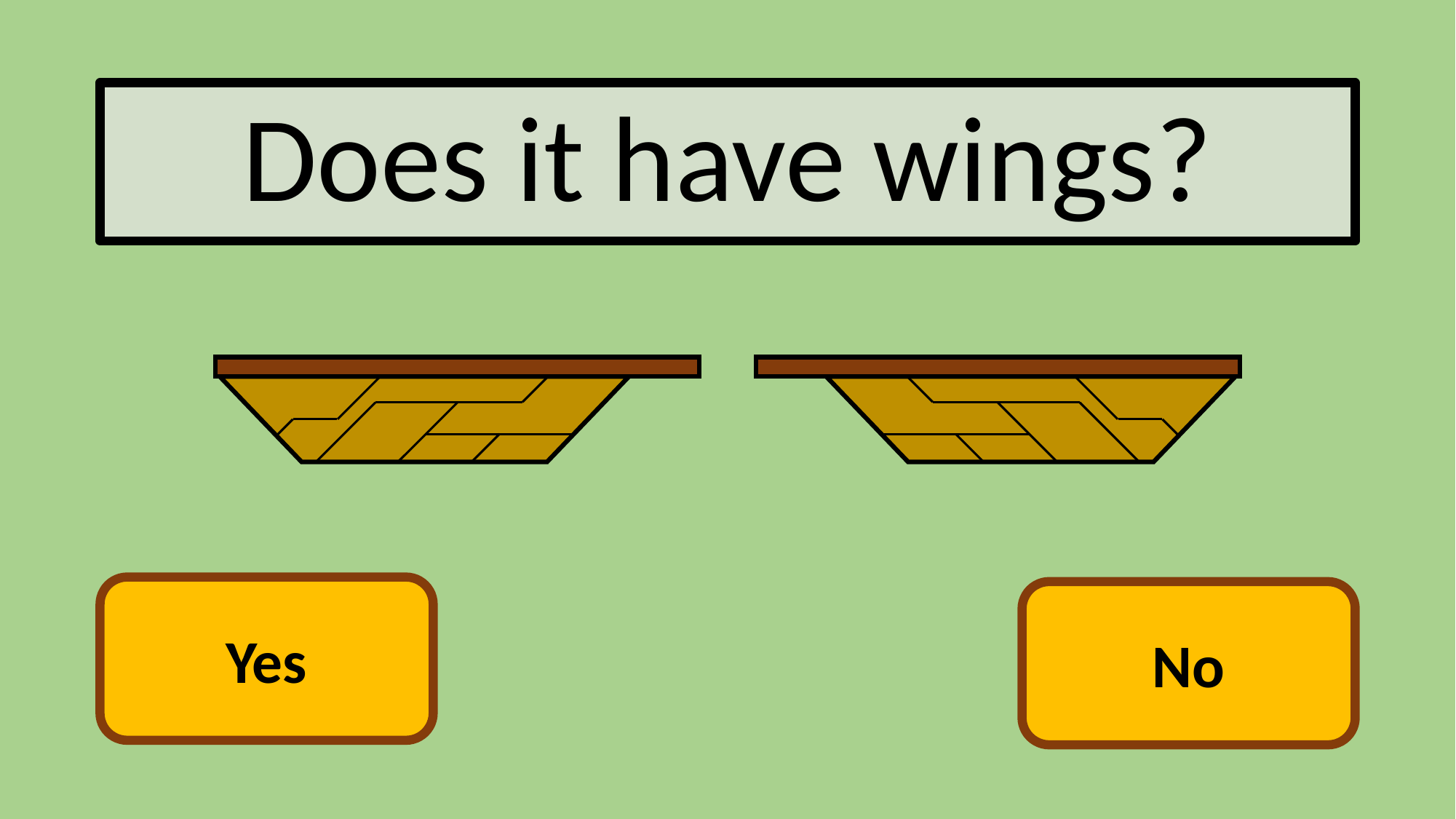

# Does it have wings?

Yes
No